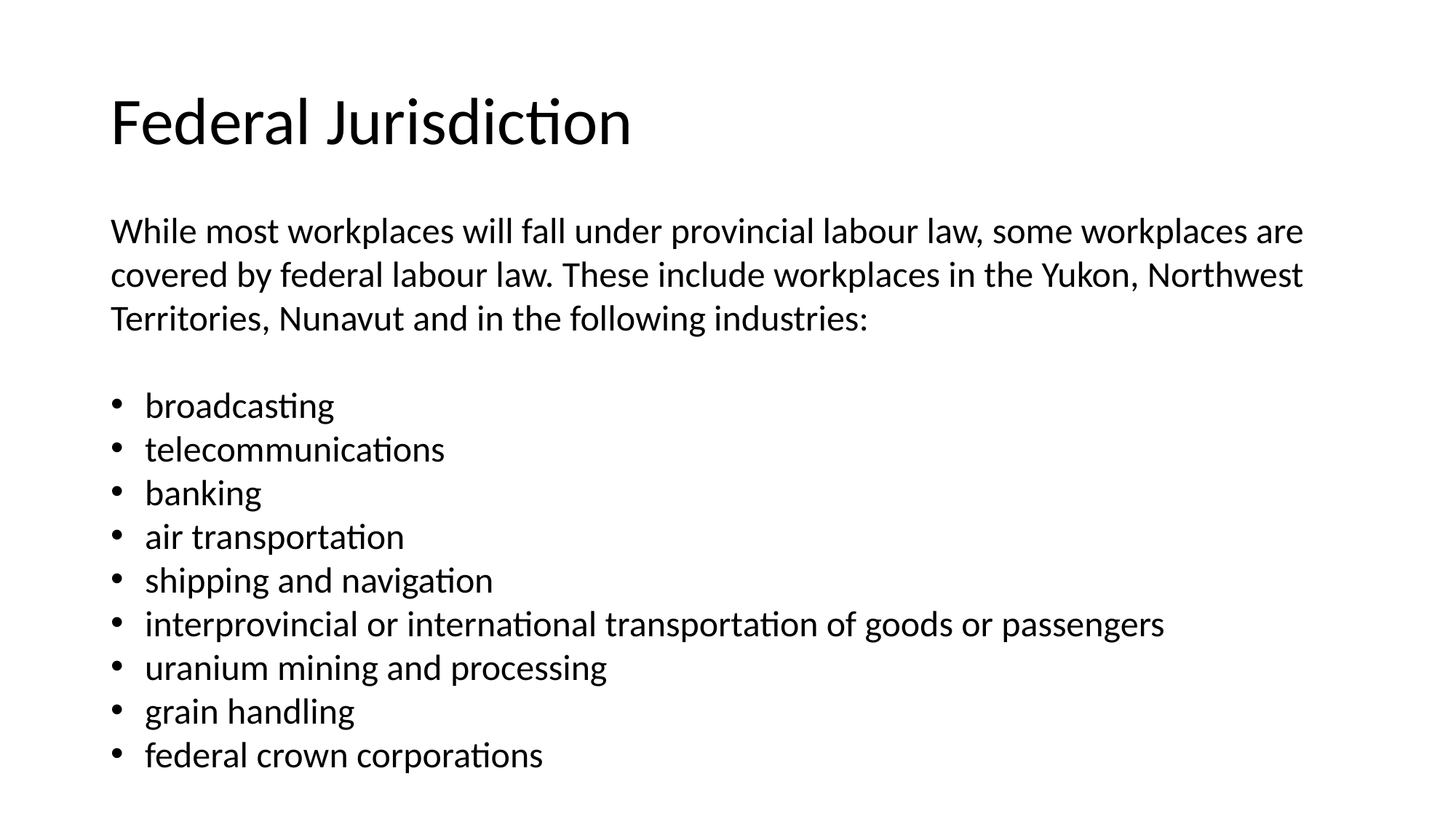

# Federal Jurisdiction
While most workplaces will fall under provincial labour law, some workplaces are covered by federal labour law. These include workplaces in the Yukon, Northwest Territories, Nunavut and in the following industries:

broadcasting
telecommunications
banking
air transportation
shipping and navigation
interprovincial or international transportation of goods or passengers
uranium mining and processing
grain handling
federal crown corporations